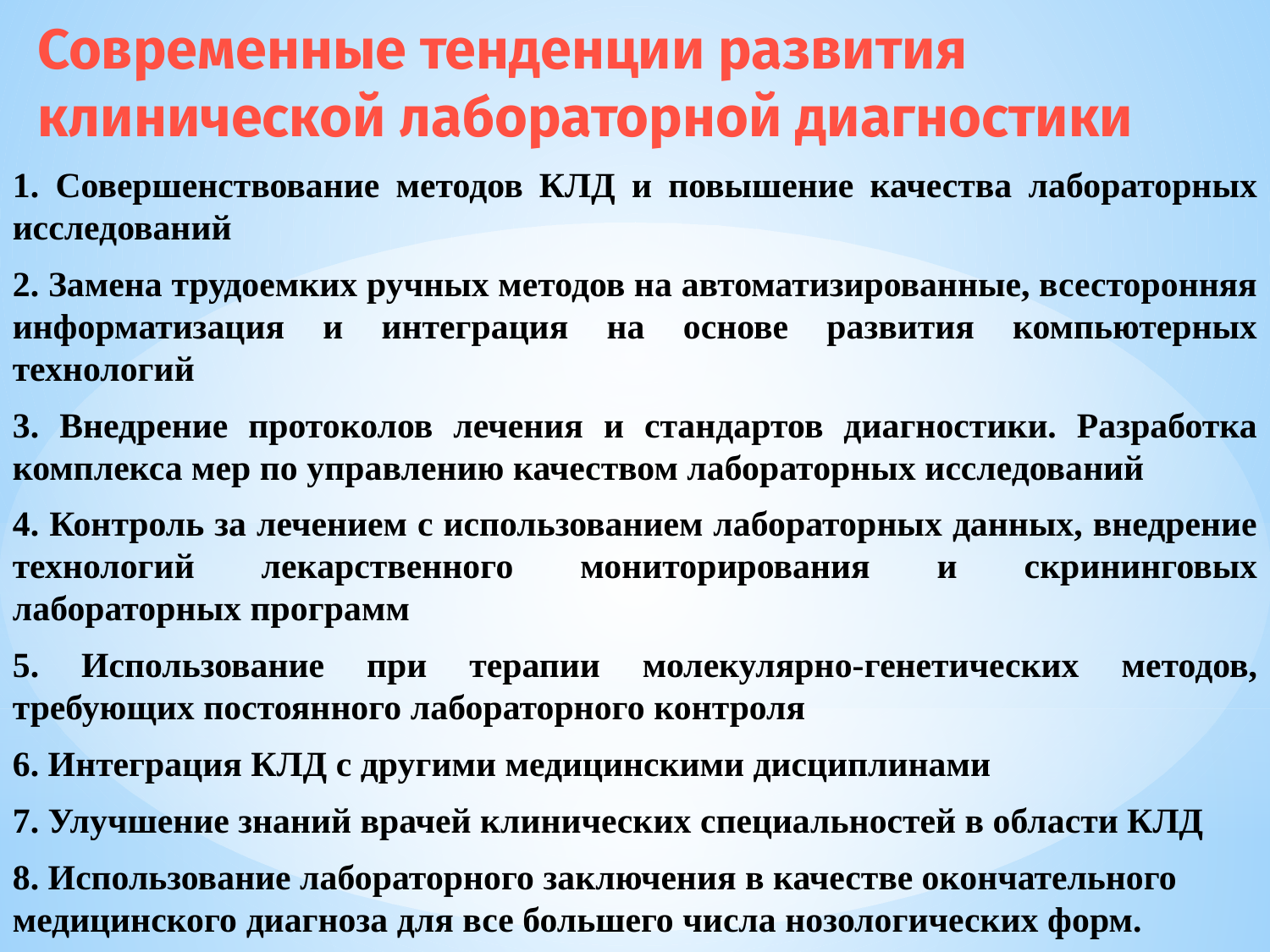

Современные тенденции развития клинической лабораторной диагностики
1. Совершенствование методов КЛД и повышение качества лабораторных исследований
2. Замена трудоемких ручных методов на автоматизированные, всесторонняя информатизация и интеграция на основе развития компьютерных технологий
3. Внедрение протоколов лечения и стандартов диагностики. Разработка комплекса мер по управлению качеством лабораторных исследований
4. Контроль за лечением с использованием лабораторных данных, внедрение технологий лекарственного мониторирования и скрининговых лабораторных программ
5. Использование при терапии молекулярно-генетических методов, требующих постоянного лабораторного контроля
6. Интеграция КЛД с другими медицинскими дисциплинами
7. Улучшение знаний врачей клинических специальностей в области КЛД
8. Использование лабораторного заключения в качестве окончательного медицинского диагноза для все большего числа нозологических форм.